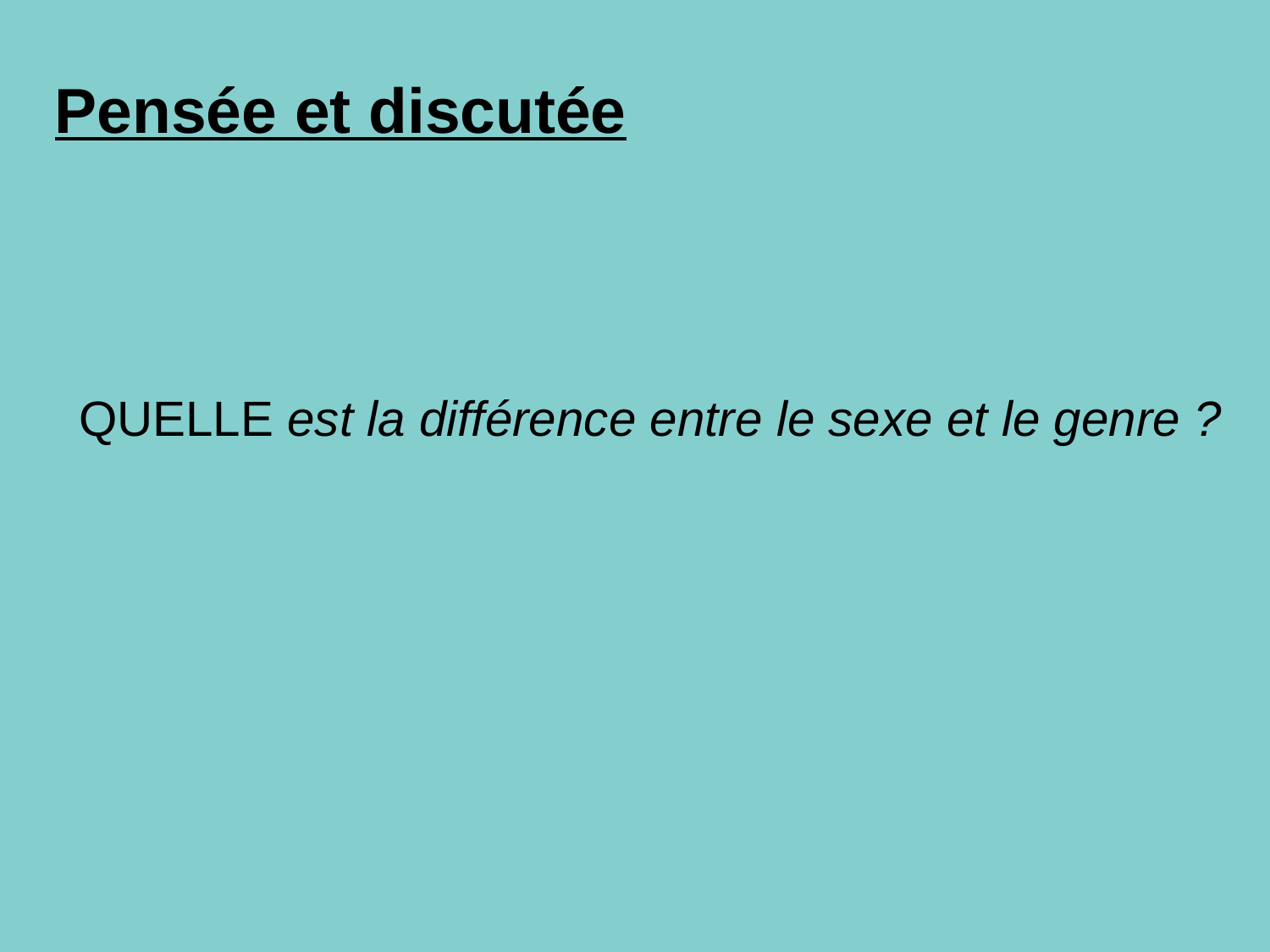

Pensée et discutée
# QUELLE est la différence entre le sexe et le genre ?